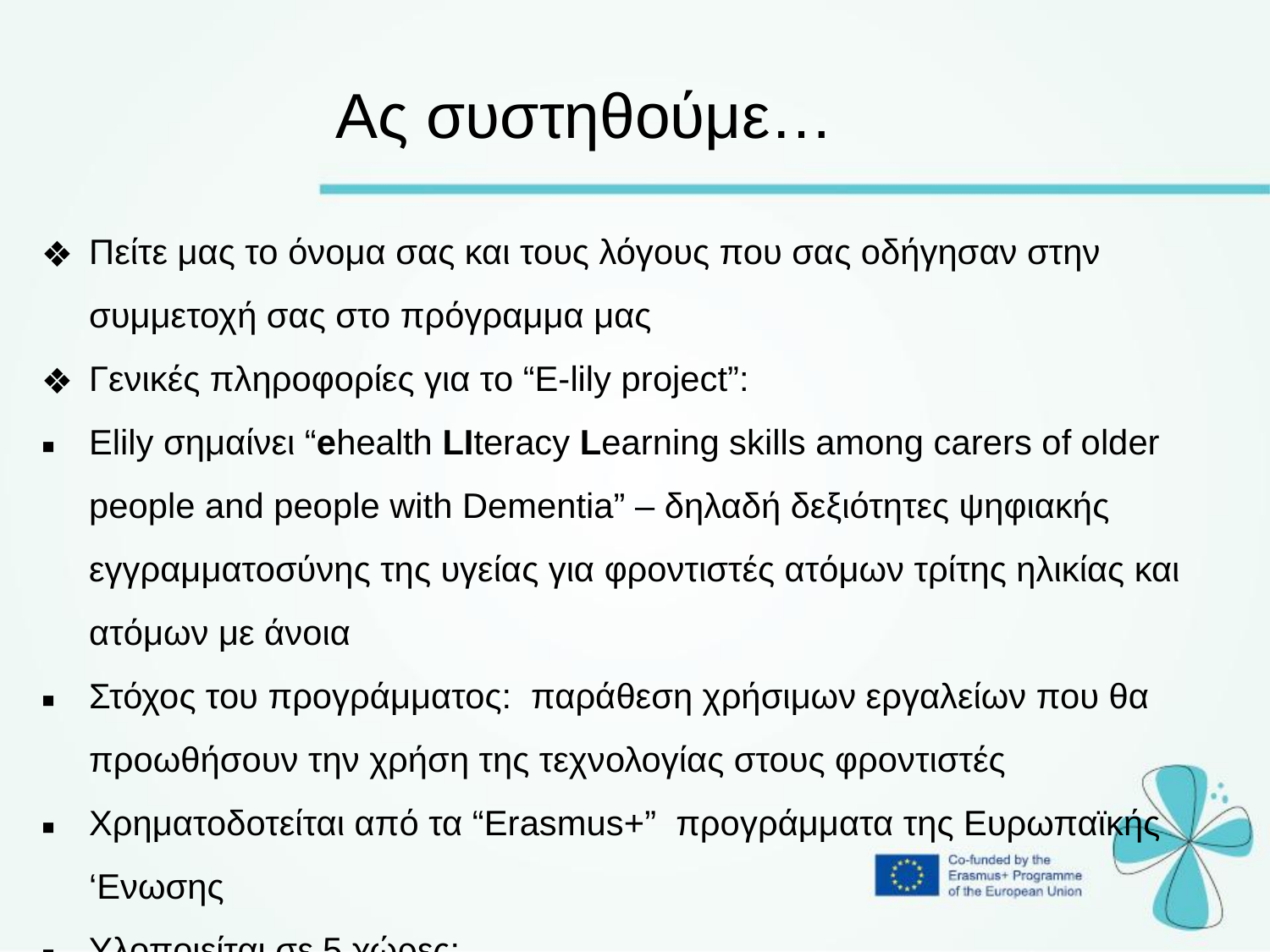

Ας συστηθούμε…
Πείτε μας το όνομα σας και τους λόγους που σας οδήγησαν στην συμμετοχή σας στο πρόγραμμα μας
Γενικές πληροφορίες για το “E-lily project”:
Elily σημαίνει “ehealth LIteracy Learning skills among carers of older people and people with Dementia” – δηλαδή δεξιότητες ψηφιακής εγγραμματοσύνης της υγείας για φροντιστές ατόμων τρίτης ηλικίας και ατόμων με άνοια
Στόχος του προγράμματος:  παράθεση χρήσιμων εργαλείων που θα προωθήσουν την χρήση της τεχνολογίας στους φροντιστές
Χρηματοδοτείται από τα “Erasmus+”  προγράμματα της Ευρωπαϊκής ‘Ενωσης
Υλοποιείται σε 5 χώρες:
 Πολωνία, Βουλγαρία, Ιταλία, Κύπρο και Ελλάδα